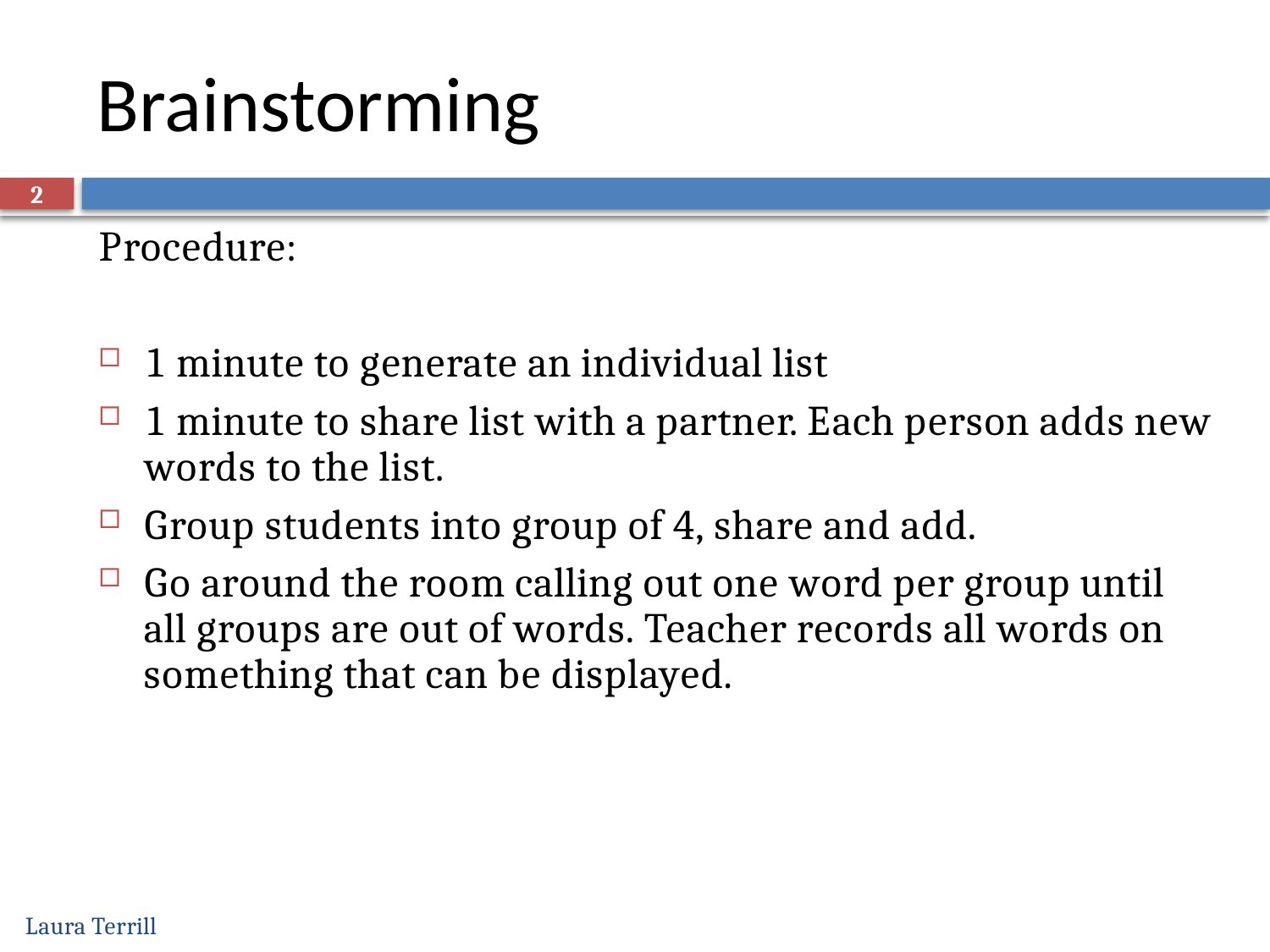

# Brainstorming
2
Procedure:

1 minute to generate an individual list
1 minute to share list with a partner. Each person adds new words to the list.
Group students into group of 4, share and add.
Go around the room calling out one word per group until all groups are out of words. Teacher records all words on something that can be displayed.

Laura Terrill